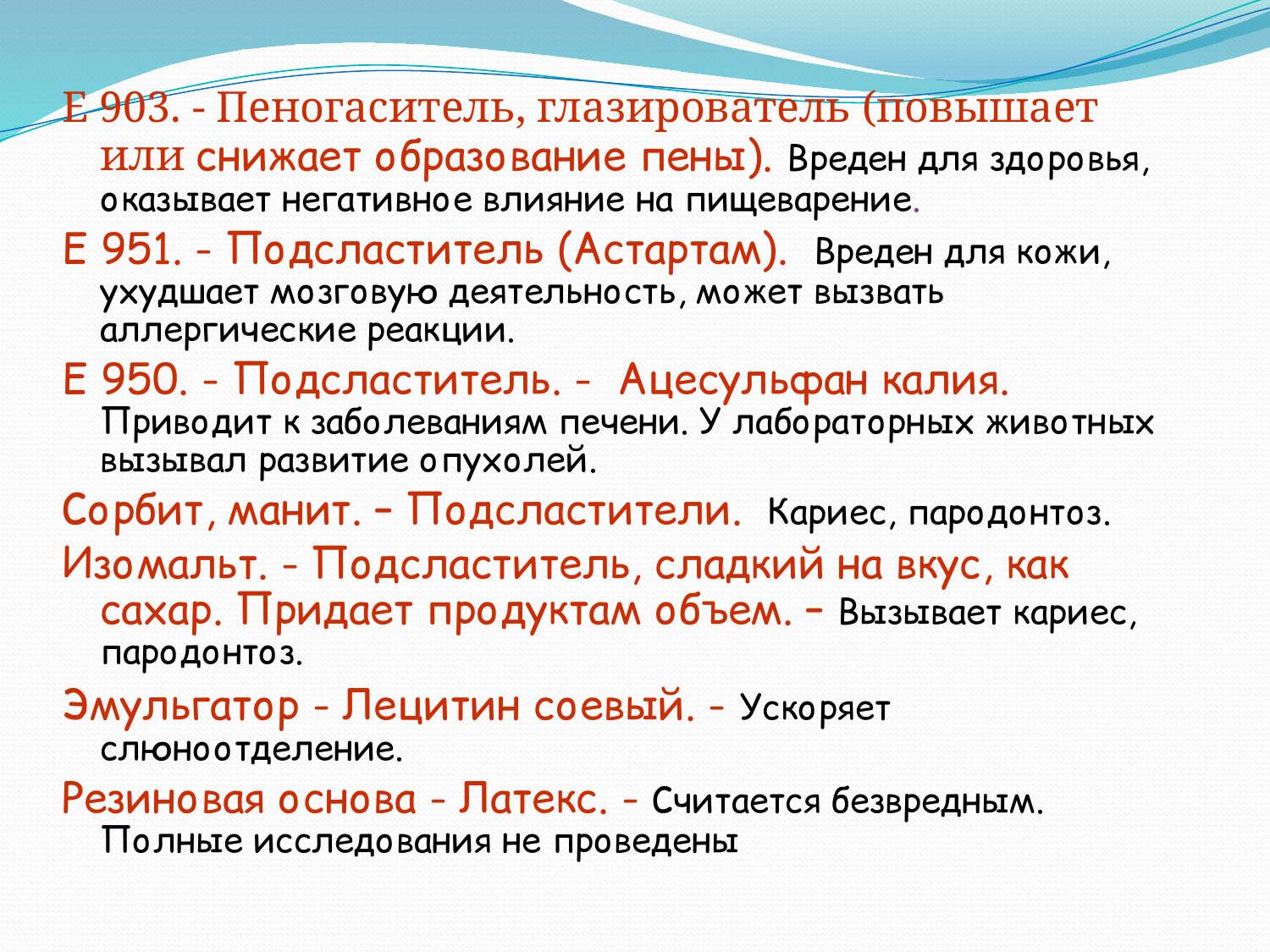

Е 903. - Пеногаситель, глазирователь (повышает или снижает образование пены). Вреден для здоровья, оказывает негативное влияние на пищеварение.
Е 951. - Подсластитель (Астартам).  Вреден для кожи, ухудшает мозговую деятельность, может вызвать аллергические реакции.
Е 950. - Подсластитель. -  Ацесульфан калия. Приводит к заболеваниям печени. У лабораторных животных вызывал развитие опухолей.
Сорбит, манит. – Подсластители.  Кариес, пародонтоз.
Изомальт. - Подсластитель, сладкий на вкус, как сахар. Придает продуктам объем. – Вызывает кариес, пародонтоз.
Эмульгатор - Лецитин соевый. - Ускоряет слюноотделение.
Резиновая основа - Латекс. - Считается безвредным. Полные исследования не проведены

#